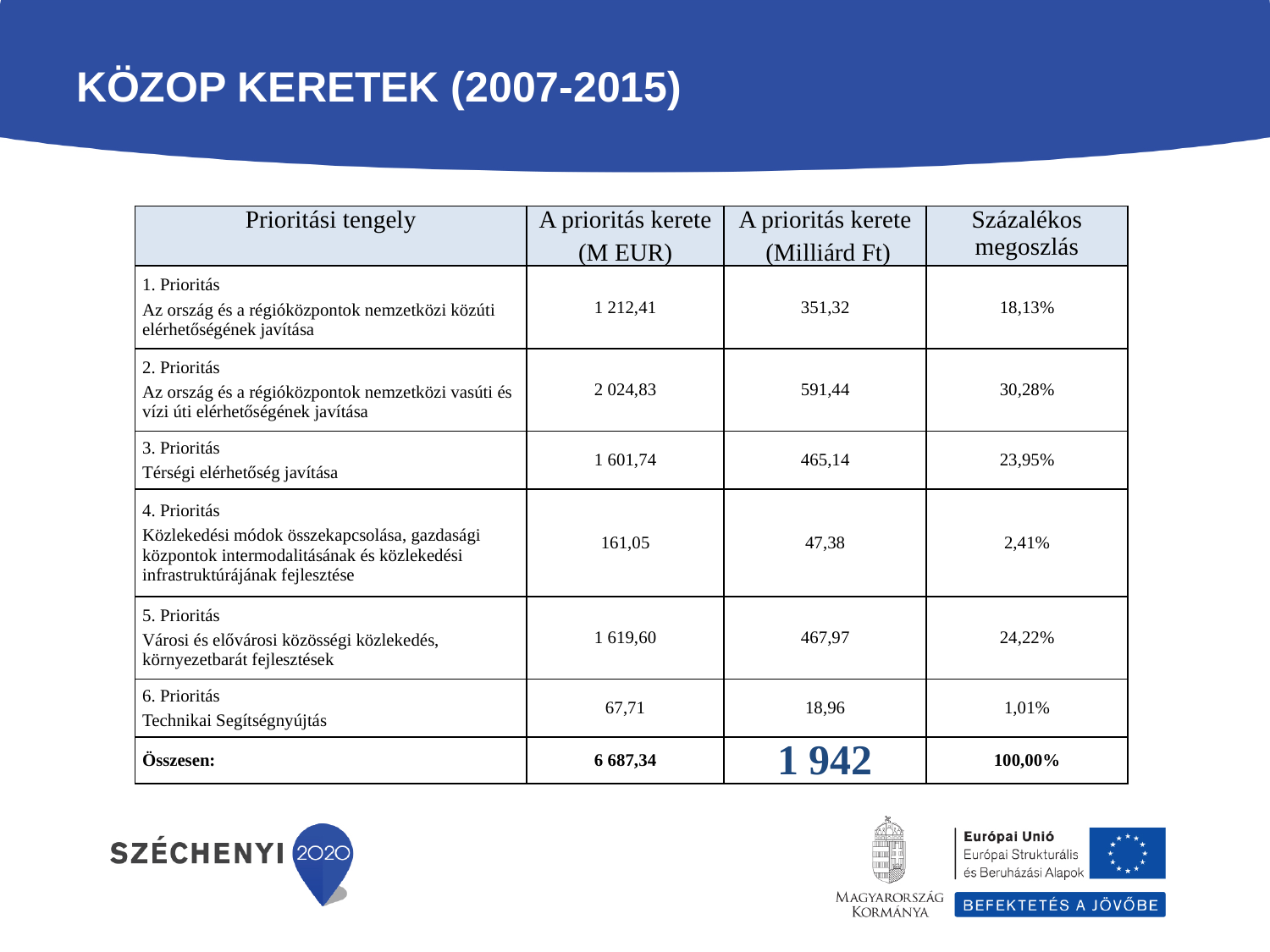

# KÖZOP keretek (2007-2015)
| Prioritási tengely | A prioritás kerete (M EUR) | A prioritás kerete (Milliárd Ft) | Százalékos megoszlás |
| --- | --- | --- | --- |
| 1. Prioritás Az ország és a régióközpontok nemzetközi közúti elérhetőségének javítása | 1 212,41 | 351,32 | 18,13% |
| 2. Prioritás Az ország és a régióközpontok nemzetközi vasúti és vízi úti elérhetőségének javítása | 2 024,83 | 591,44 | 30,28% |
| 3. Prioritás Térségi elérhetőség javítása | 1 601,74 | 465,14 | 23,95% |
| 4. Prioritás Közlekedési módok összekapcsolása, gazdasági központok intermodalitásának és közlekedési infrastruktúrájának fejlesztése | 161,05 | 47,38 | 2,41% |
| 5. Prioritás Városi és elővárosi közösségi közlekedés, környezetbarát fejlesztések | 1 619,60 | 467,97 | 24,22% |
| 6. Prioritás Technikai Segítségnyújtás | 67,71 | 18,96 | 1,01% |
| Összesen: | 6 687,34 | 1 942 | 100,00% |